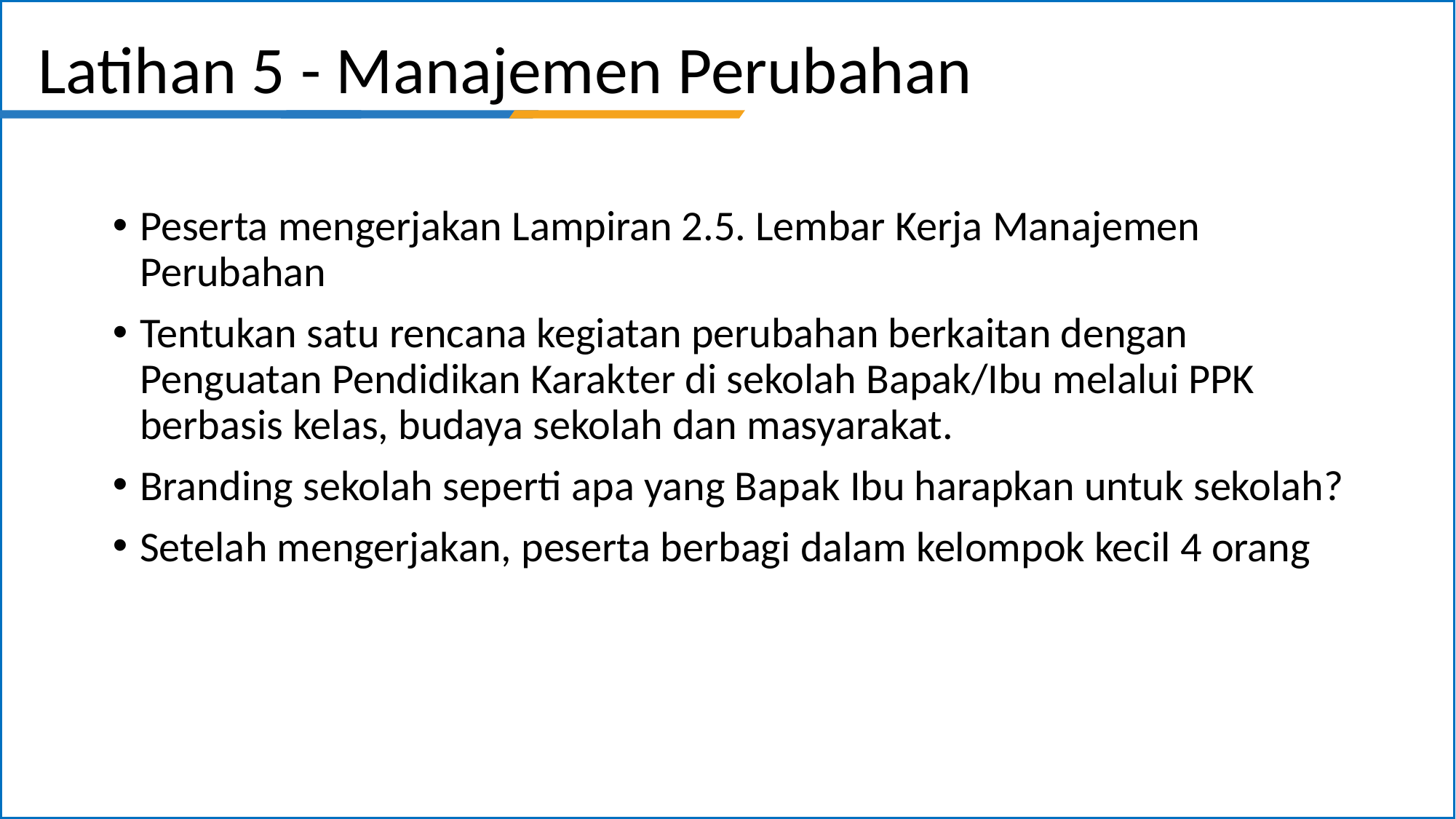

# Latihan 5 - Manajemen Perubahan

Peserta mengerjakan Lampiran 2.5. Lembar Kerja Manajemen Perubahan
Tentukan satu rencana kegiatan perubahan berkaitan dengan Penguatan Pendidikan Karakter di sekolah Bapak/Ibu melalui PPK berbasis kelas, budaya sekolah dan masyarakat.
Branding sekolah seperti apa yang Bapak Ibu harapkan untuk sekolah?
Setelah mengerjakan, peserta berbagi dalam kelompok kecil 4 orang